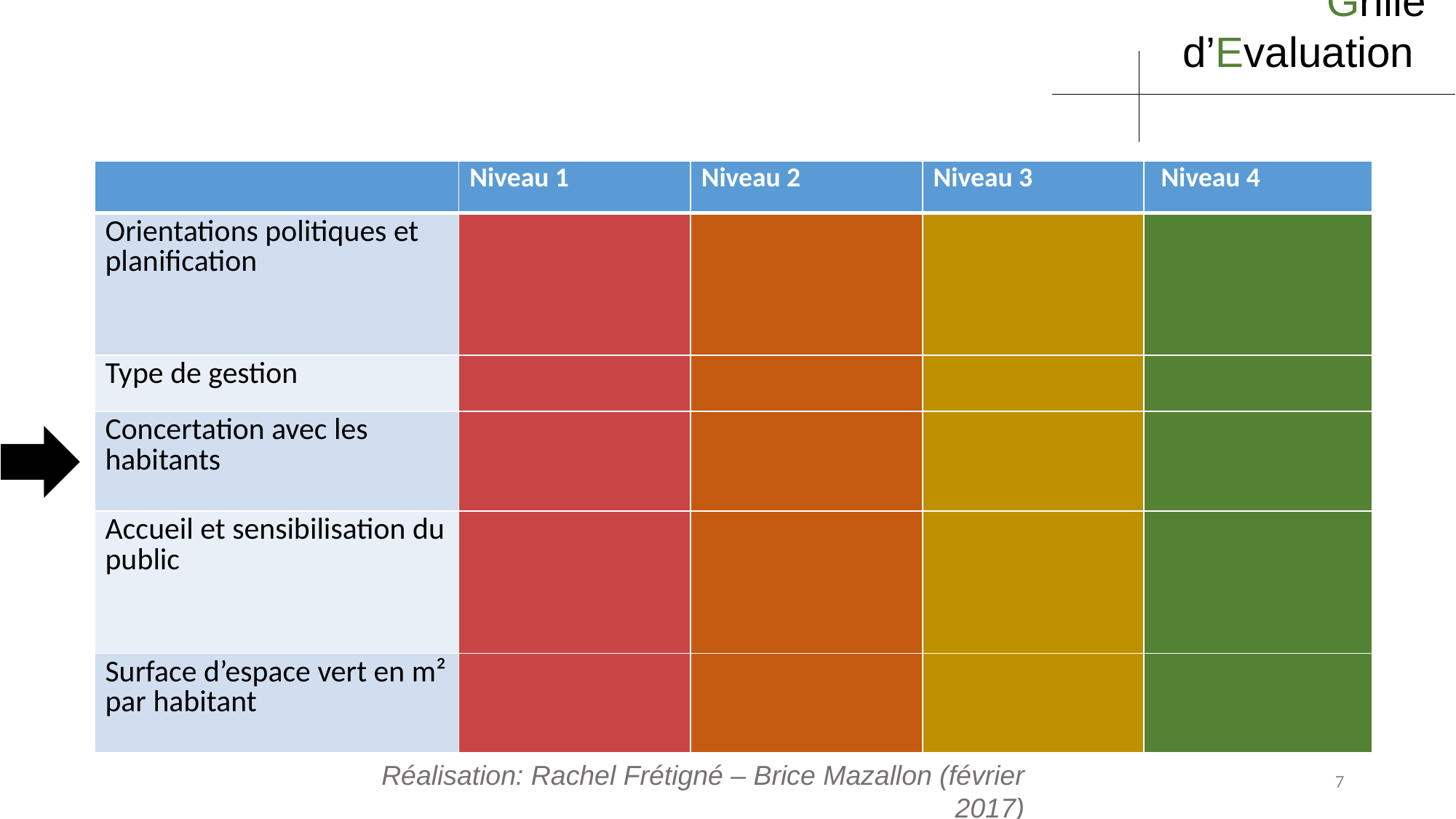

Grille d’Evaluation
|  | Niveau 1 | Niveau 2 | Niveau 3 | Niveau 4 |
| --- | --- | --- | --- | --- |
| Orientations politiques et planification |  |  |  |  |
| Type de gestion |  |  |  |  |
| Concertation avec les habitants |  |  |  |  |
| Accueil et sensibilisation du public |  |  |  |  |
| Surface d’espace vert en m² par habitant |  |  |  |  |

Réalisation: Rachel Frétigné – Brice Mazallon (février 2017)
7